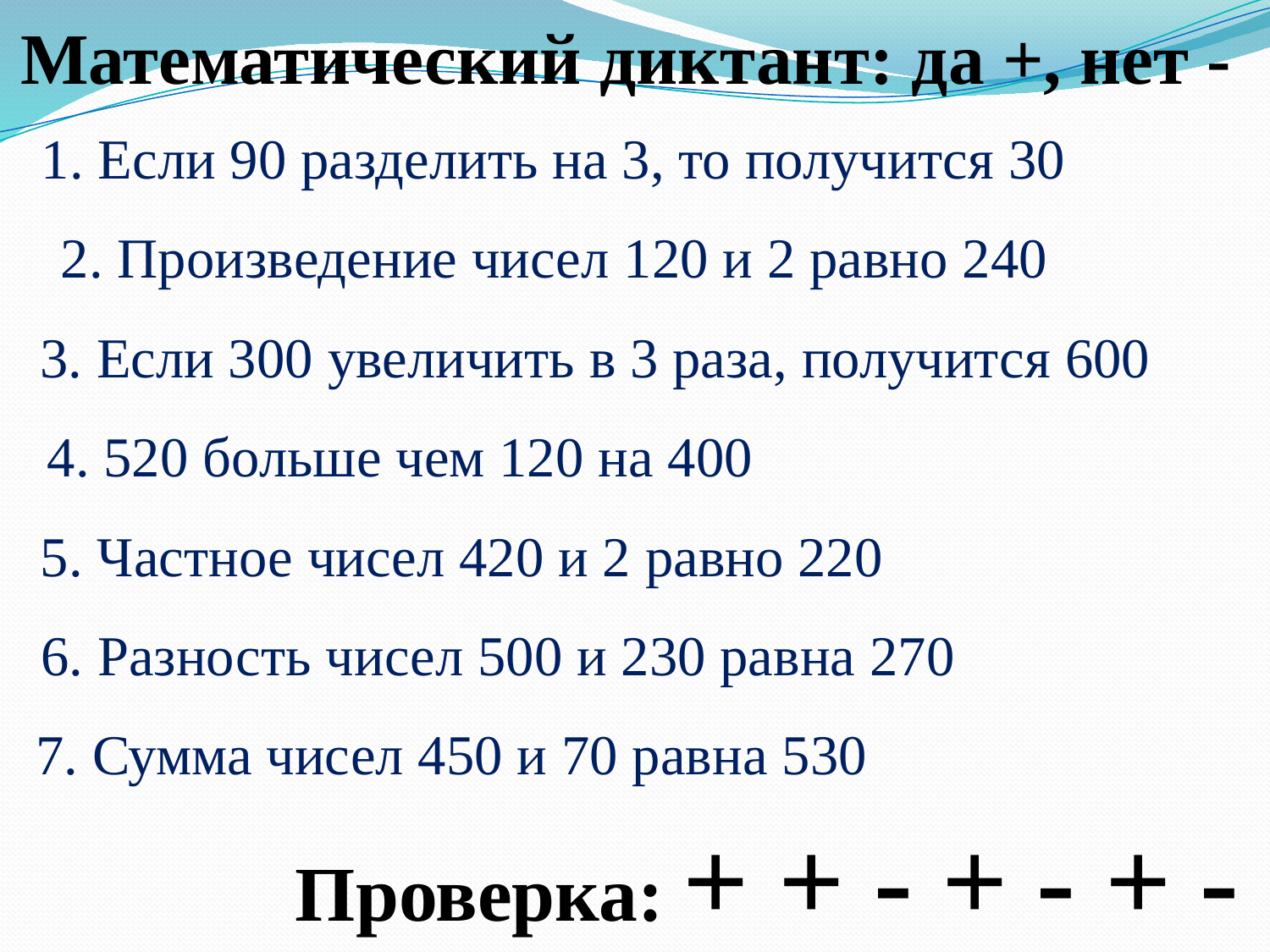

Математический диктант: да +, нет -
1. Если 90 разделить на 3, то получится 30
2. Произведение чисел 120 и 2 равно 240
3. Если 300 увеличить в 3 раза, получится 600
4. 520 больше чем 120 на 400
5. Частное чисел 420 и 2 равно 220
6. Разность чисел 500 и 230 равна 270
7. Сумма чисел 450 и 70 равна 530
Проверка: + + - + - + -